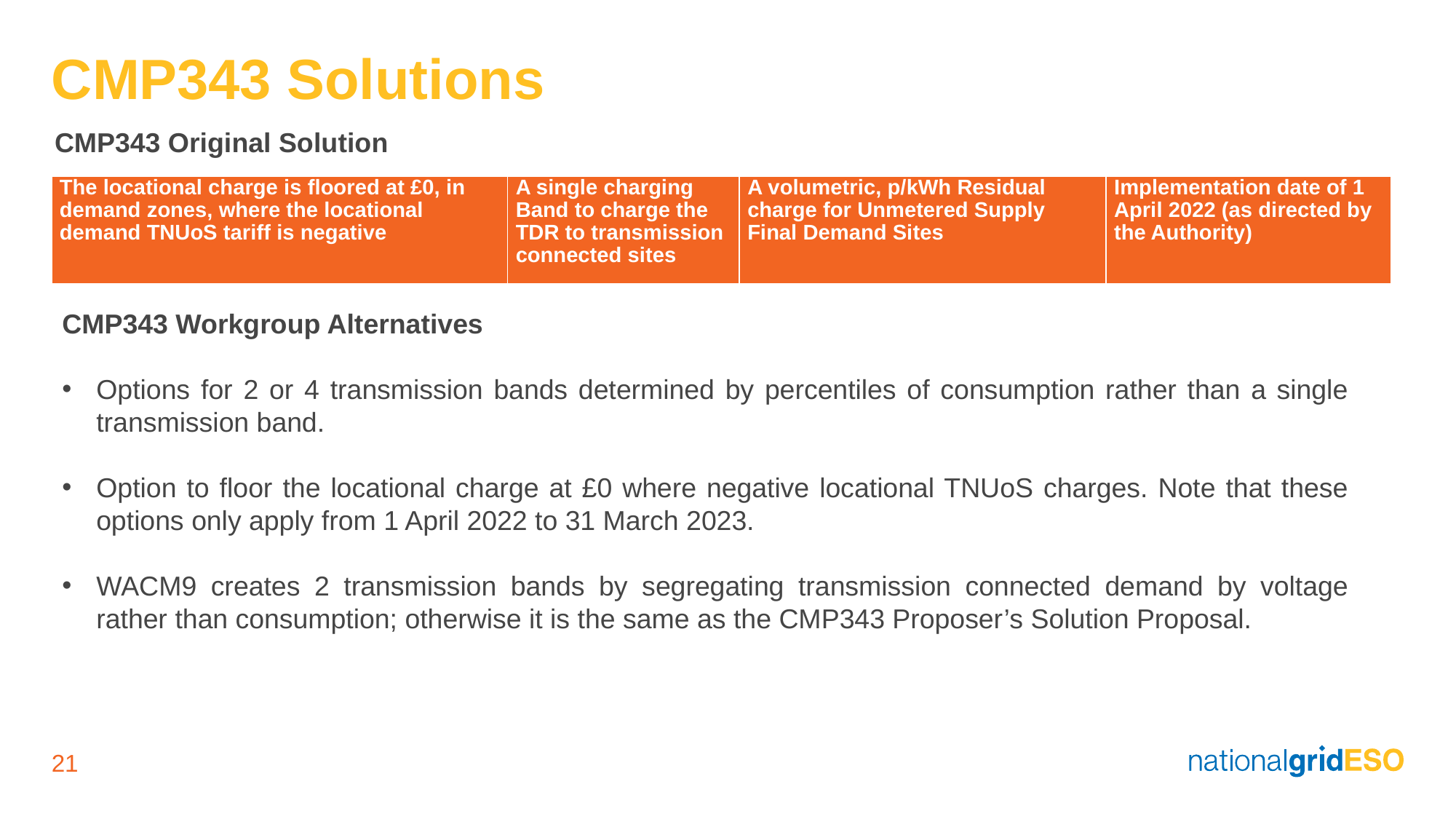

# CMP343 Solutions
  CMP343 Original Solution

| The locational charge is floored at £0, in demand zones, where the locational demand TNUoS tariff is negative | A single charging Band to charge the TDR to transmission connected sites | A volumetric, p/kWh Residual charge for Unmetered Supply Final Demand Sites | Implementation date of 1 April 2022 (as directed by the Authority) |
| --- | --- | --- | --- |

CMP343 Workgroup Alternatives

Options for 2 or 4 transmission bands determined by percentiles of consumption rather than a single transmission band.

Option to floor the locational charge at £0 where negative locational TNUoS charges. Note that these options only apply from 1 April 2022 to 31 March 2023.

WACM9 creates 2 transmission bands by segregating transmission connected demand by voltage rather than consumption; otherwise it is the same as the CMP343 Proposer’s Solution Proposal.